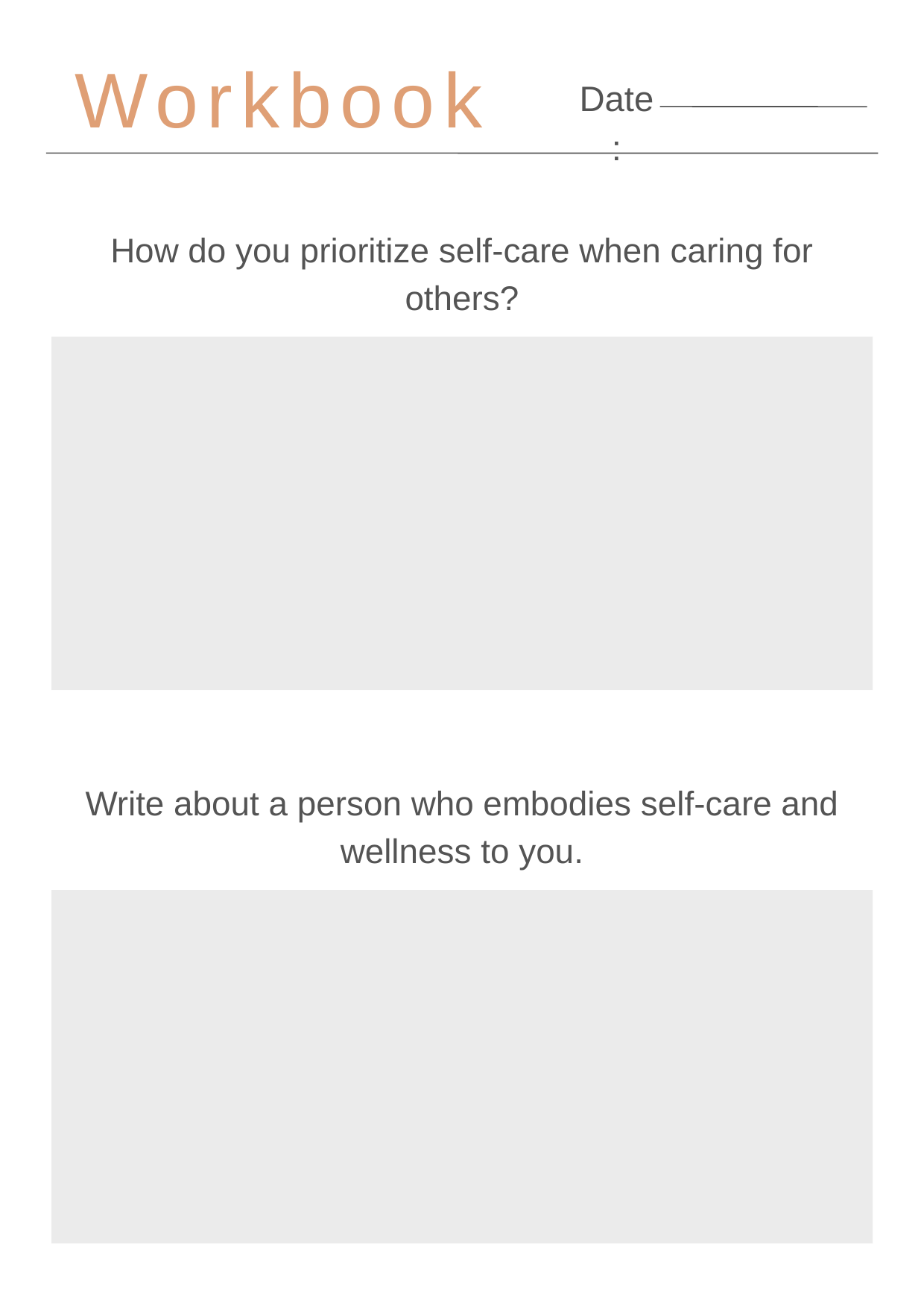

Workbook
Date:

How do you prioritize self-care when caring for others?

Write about a person who embodies self-care and wellness to you.